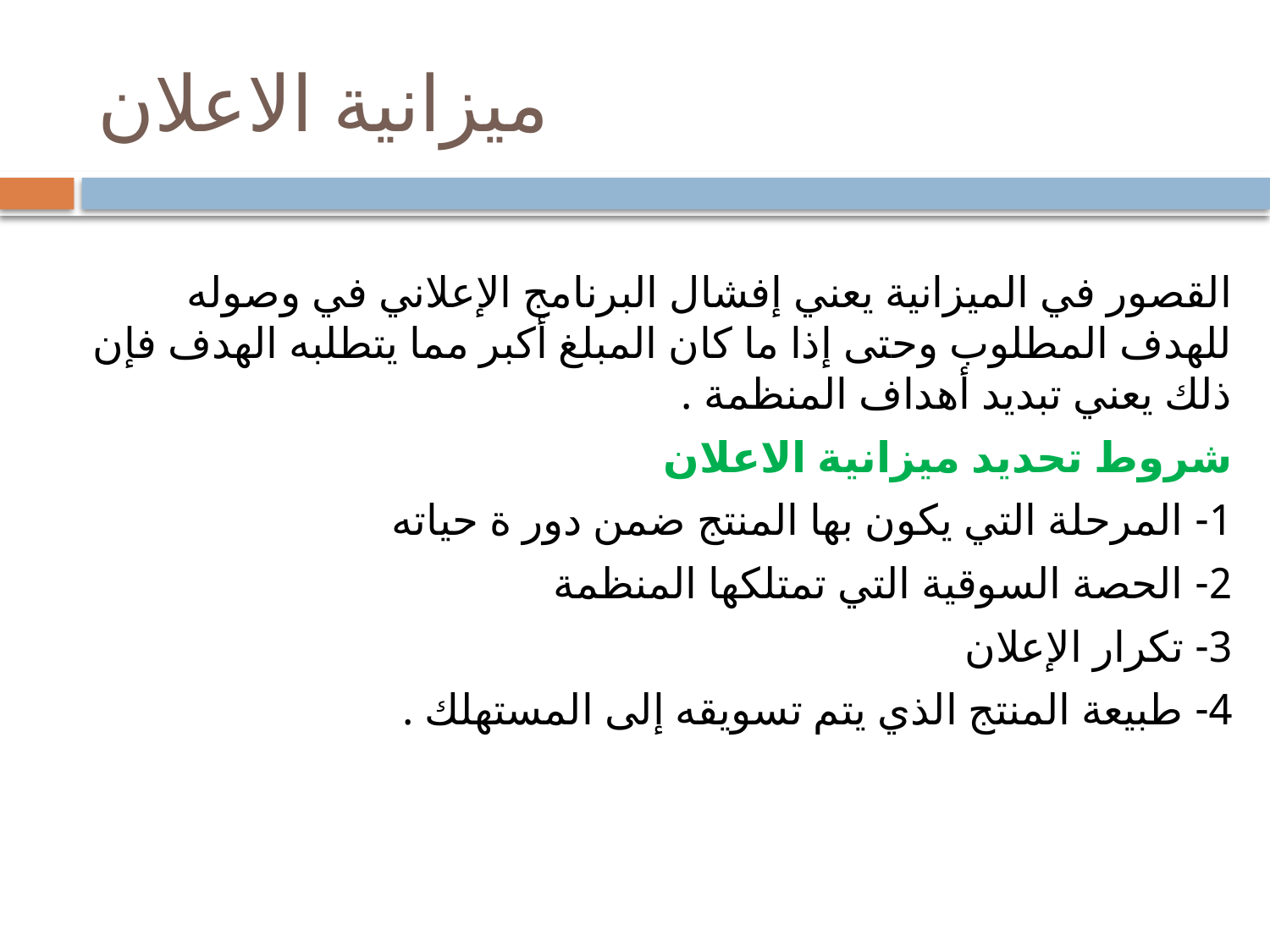

# ميزانية الاعلان

القصور في الميزانية يعني إفشال البرنامج الإعلاني في وصوله للهدف المطلوب وحتى إذا ما كان المبلغ أكبر مما يتطلبه الهدف فإن ذلك يعني تبديد أهداف المنظمة .
شروط تحديد ميزانية الاعلان
1- المرحلة التي يكون بها المنتج ضمن دور ة حياته
2- الحصة السوقية التي تمتلكها المنظمة
3- تكرار الإعلان
4- طبيعة المنتج الذي يتم تسويقه إلى المستهلك .